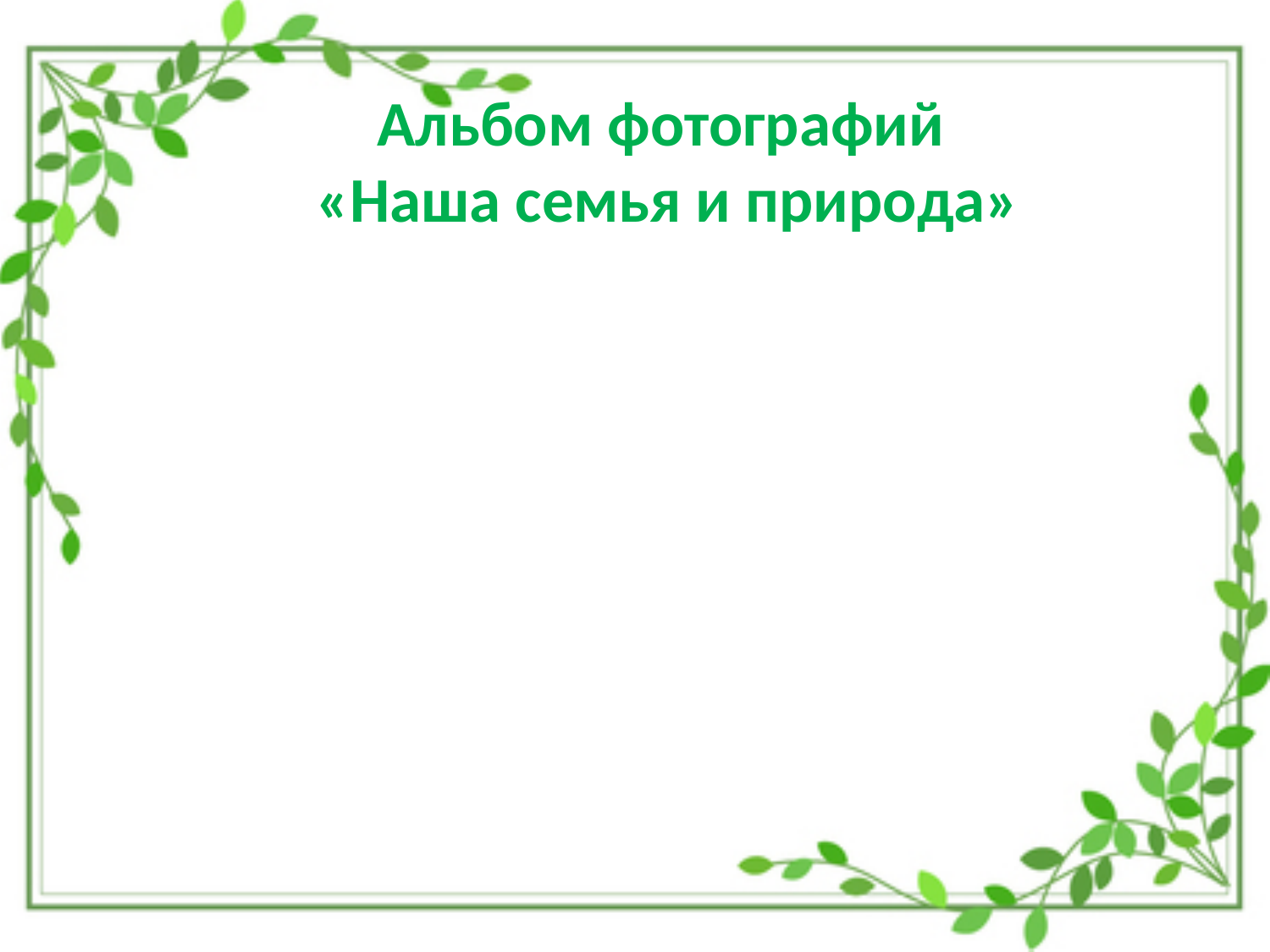

# Альбом фотографий «Наша семья и природа»